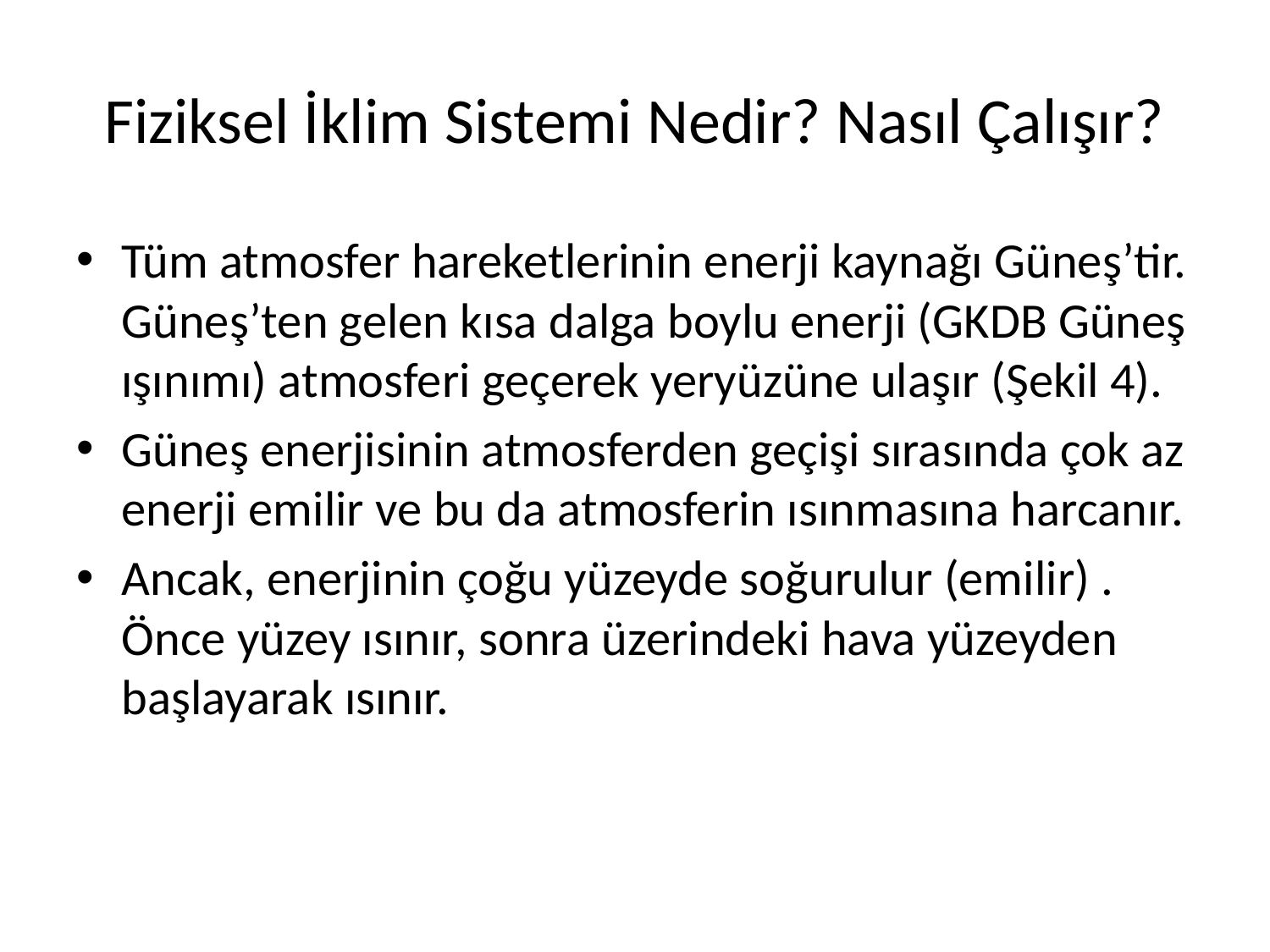

# Fiziksel İklim Sistemi Nedir? Nasıl Çalışır?
Tüm atmosfer hareketlerinin enerji kaynağı Güneş’tir. Güneş’ten gelen kısa dalga boylu enerji (GKDB Güneş ışınımı) atmosferi geçerek yeryüzüne ulaşır (Şekil 4).
Güneş enerjisinin atmosferden geçişi sırasında çok az enerji emilir ve bu da atmosferin ısınmasına harcanır.
Ancak, enerjinin çoğu yüzeyde soğurulur (emilir) . Önce yüzey ısınır, sonra üzerindeki hava yüzeyden başlayarak ısınır.